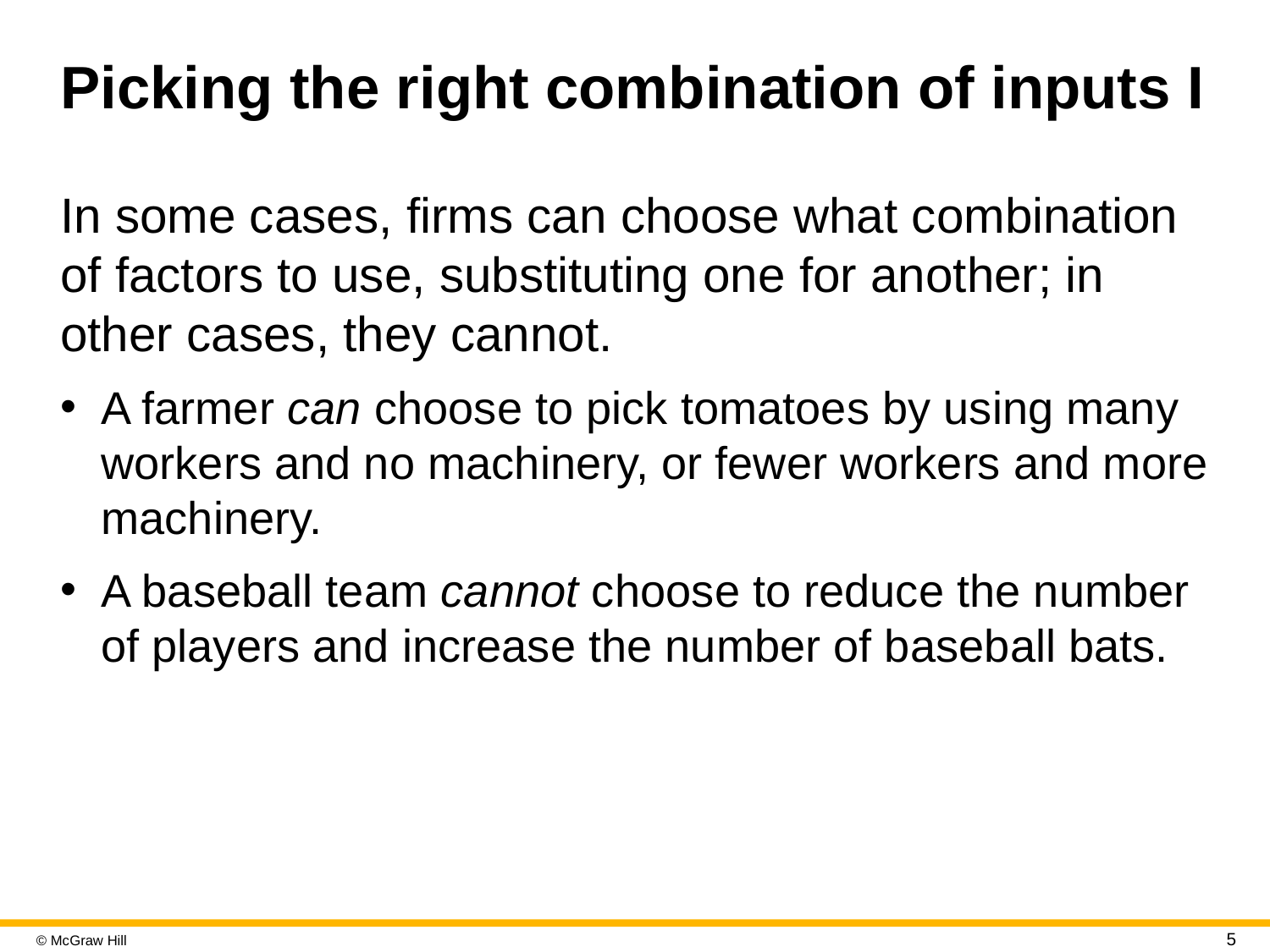

# Picking the right combination of inputs I
In some cases, firms can choose what combination of factors to use, substituting one for another; in other cases, they cannot.
A farmer can choose to pick tomatoes by using many workers and no machinery, or fewer workers and more machinery.
A baseball team cannot choose to reduce the number of players and increase the number of baseball bats.